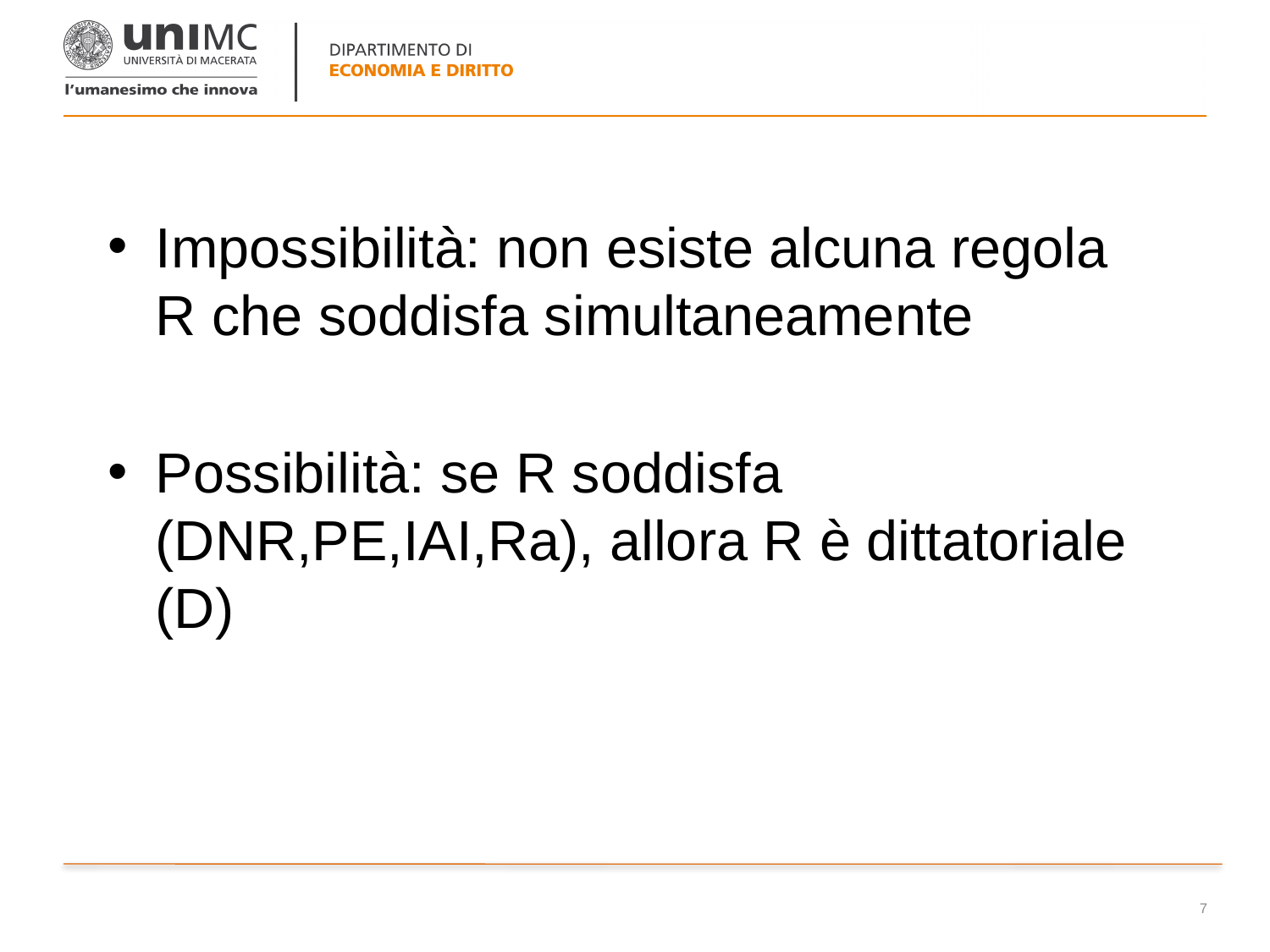

Impossibilità: non esiste alcuna regola R che soddisfa simultaneamente

Possibilità: se R soddisfa (DNR,PE,IAI,Ra), allora R è dittatoriale (D)
7